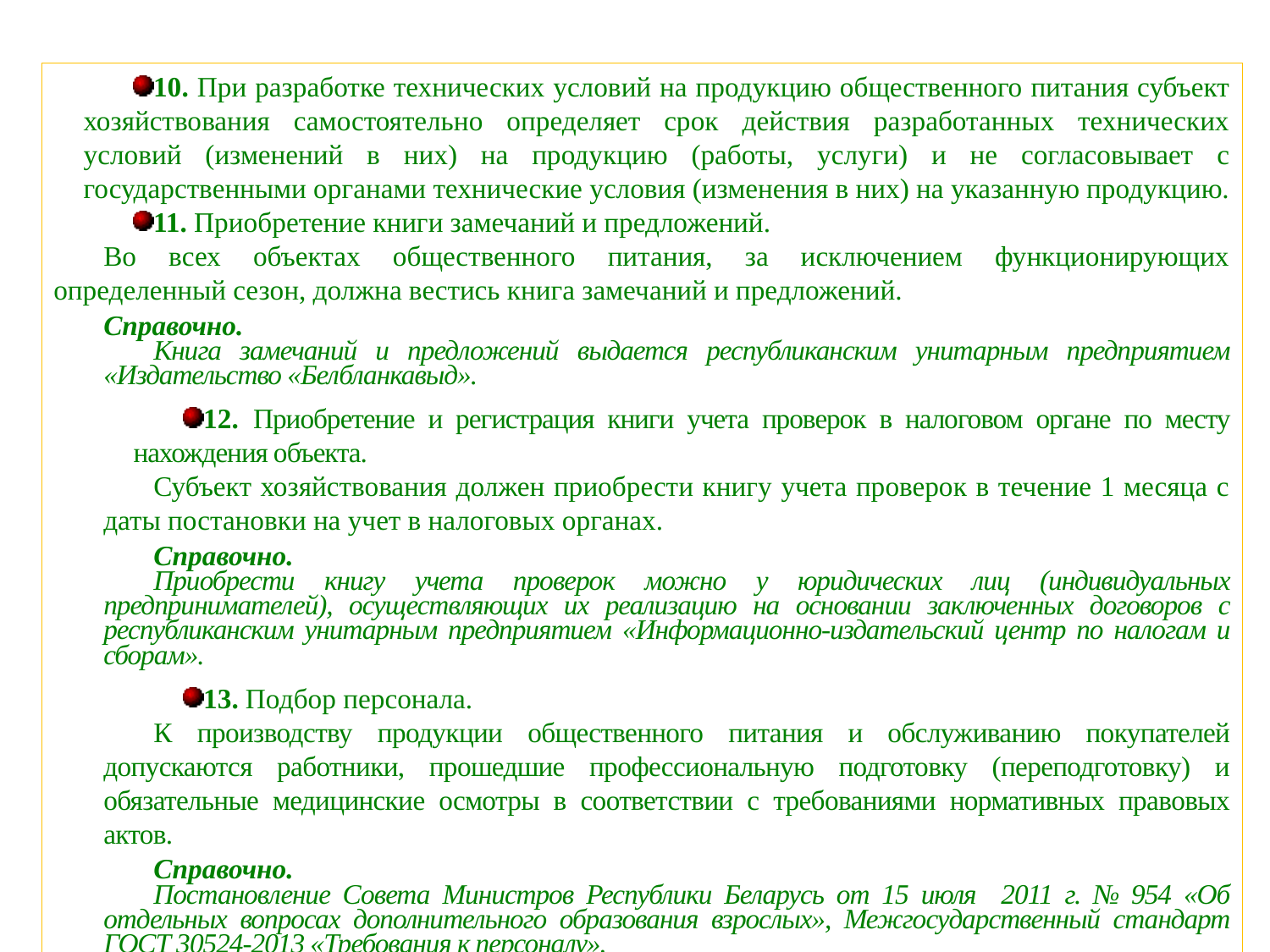

10. При разработке технических условий на продукцию общественного питания субъект хозяйствования самостоятельно определяет срок действия разработанных технических условий (изменений в них) на продукцию (работы, услуги) и не согласовывает с государственными органами технические условия (изменения в них) на указанную продукцию.
11. Приобретение книги замечаний и предложений.
Во всех объектах общественного питания, за исключением функционирующих определенный сезон, должна вестись книга замечаний и предложений.
Справочно.
Книга замечаний и предложений выдается республиканским унитарным предприятием «Издательство «Белбланкавыд».
12. Приобретение и регистрация книги учета проверок в налоговом органе по месту нахождения объекта.
Субъект хозяйствования должен приобрести книгу учета проверок в течение 1 месяца с даты постановки на учет в налоговых органах.
Справочно.
Приобрести книгу учета проверок можно у юридических лиц (индивидуальных предпринимателей), осуществляющих их реализацию на основании заключенных договоров с республиканским унитарным предприятием «Информационно-издательский центр по налогам и сборам».
13. Подбор персонала.
К производству продукции общественного питания и обслуживанию покупателей допускаются работники, прошедшие профессиональную подготовку (переподготовку) и обязательные медицинские осмотры в соответствии с требованиями нормативных правовых актов.
Справочно.
Постановление Совета Министров Республики Беларусь от 15 июля  2011 г. № 954 «Об отдельных вопросах дополнительного образования взрослых», Межгосударственный стандарт ГОСТ 30524-2013 «Требования к персоналу».